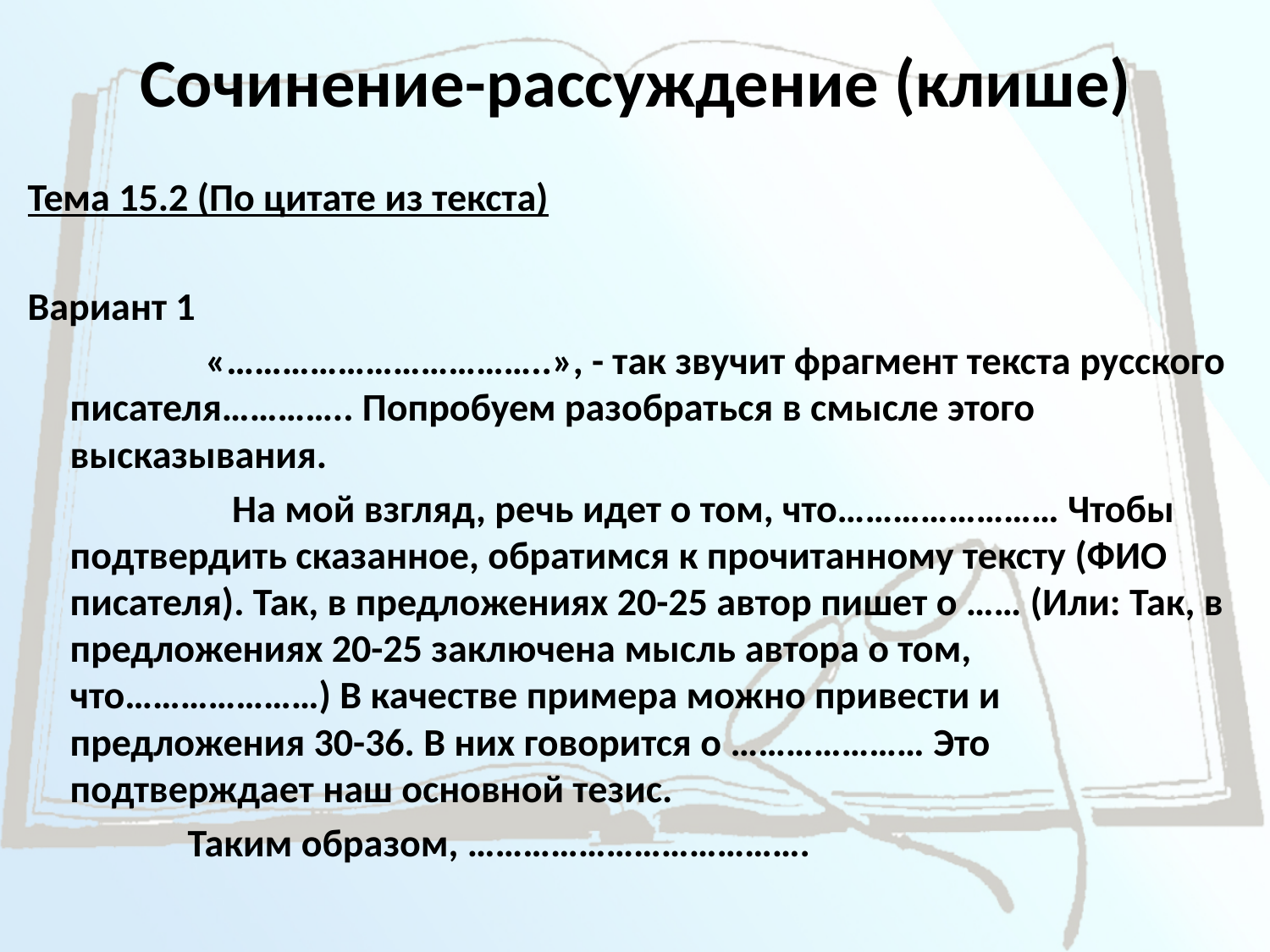

# Сочинение-рассуждение (клише)
Тема 15.2 (По цитате из текста)

Вариант 1
                    «……………………………..», - так звучит фрагмент текста русского писателя………….. Попробуем разобраться в смысле этого высказывания.
                       На мой взгляд, речь идет о том, что…………………… Чтобы подтвердить сказанное, обратимся к прочитанному тексту (ФИО писателя). Так, в предложениях 20-25 автор пишет о …… (Или: Так, в предложениях 20-25 заключена мысль автора о том, что…………………) В качестве примера можно привести и предложения 30-36. В них говорится о ………………… Это подтверждает наш основной тезис.
                  Таким образом, ……………………………….